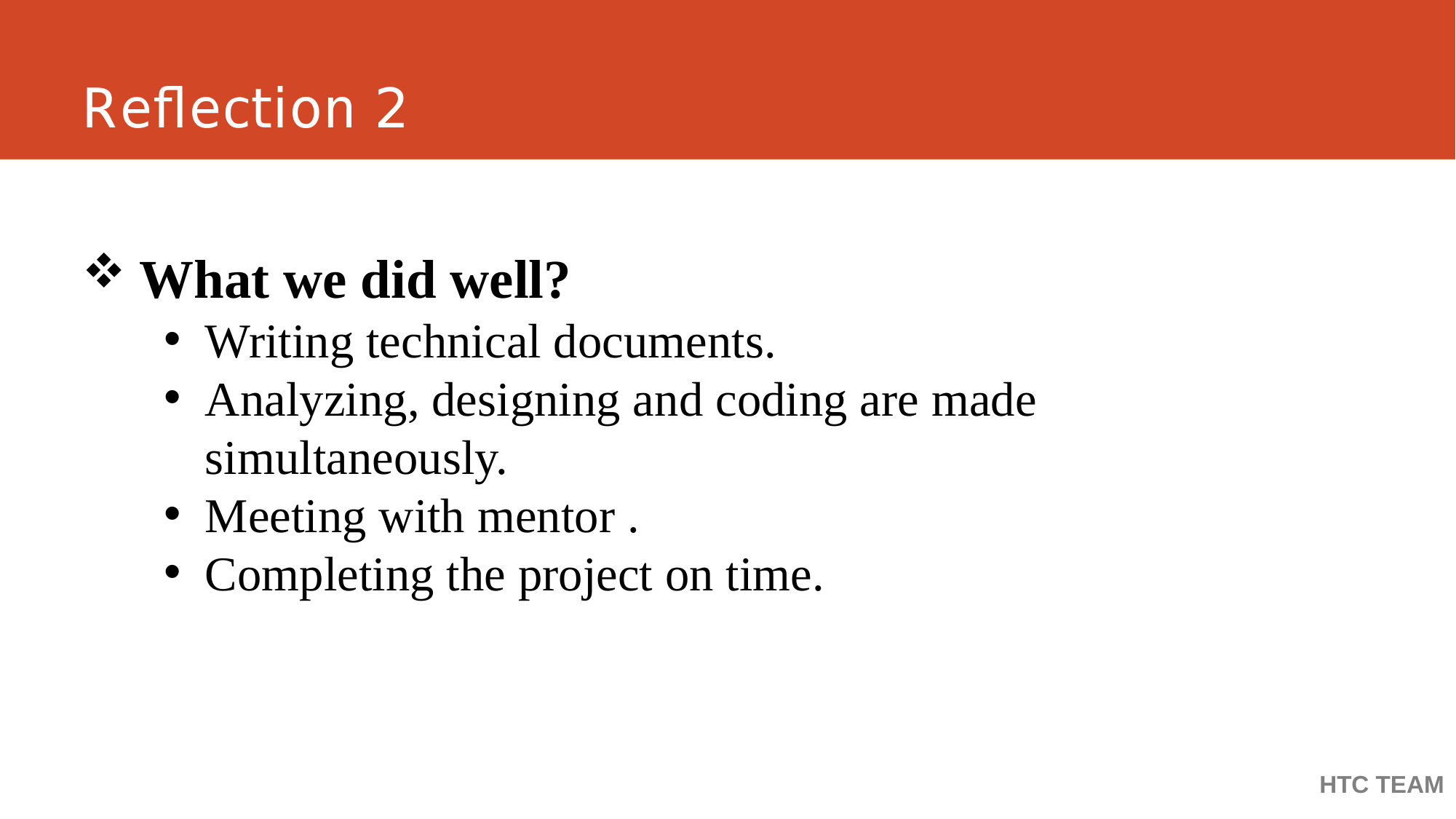

# Reflection 2
 What we did well?
Writing technical documents.
Analyzing, designing and coding are made simultaneously.
Meeting with mentor .
Completing the project on time.

HTC TEAM